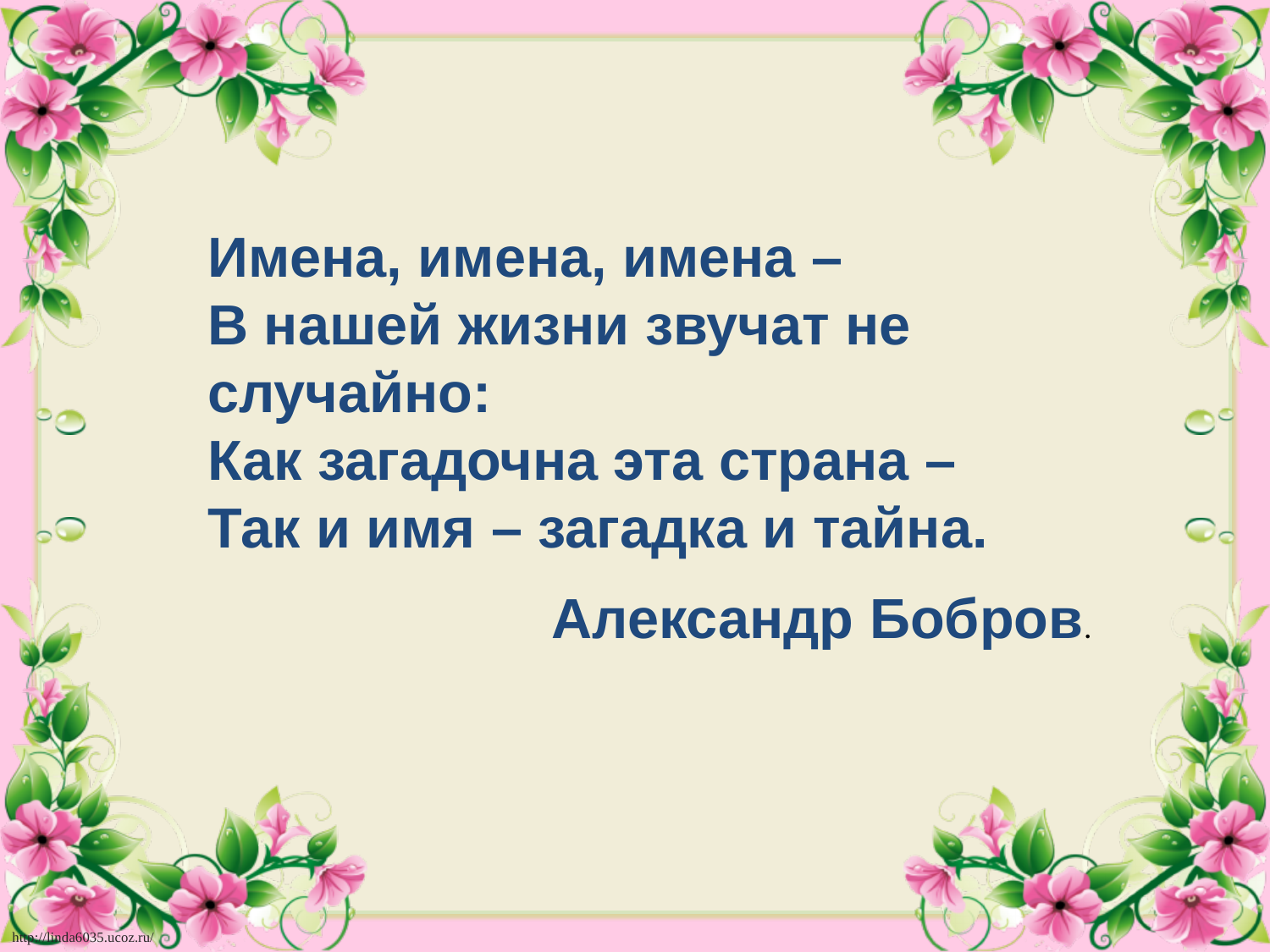

Имена, имена, имена –
В нашей жизни звучат не случайно:
Как загадочна эта страна –
Так и имя – загадка и тайна.

Александр Бобров.